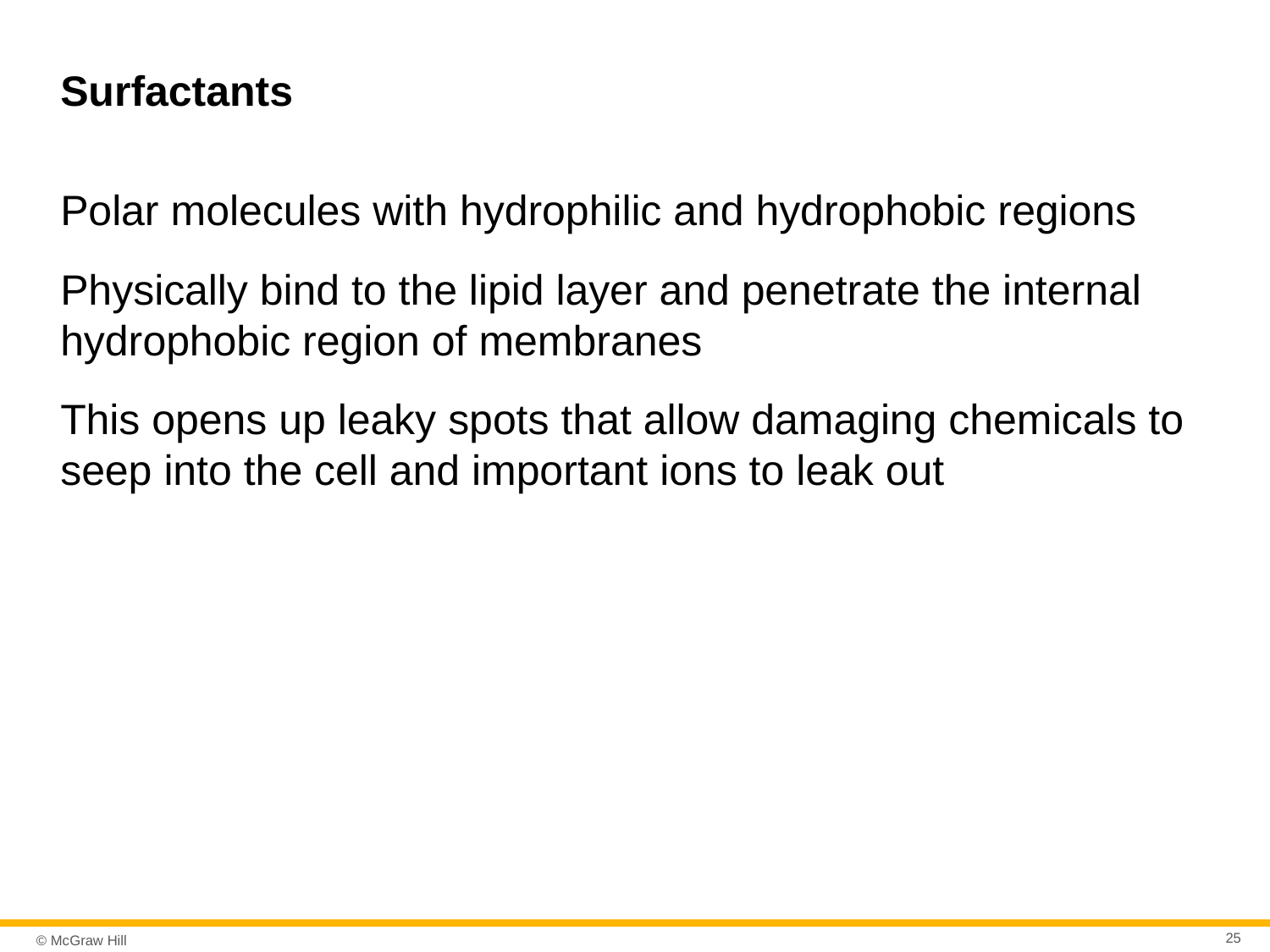

# Surfactants
Polar molecules with hydrophilic and hydrophobic regions
Physically bind to the lipid layer and penetrate the internal hydrophobic region of membranes
This opens up leaky spots that allow damaging chemicals to seep into the cell and important ions to leak out